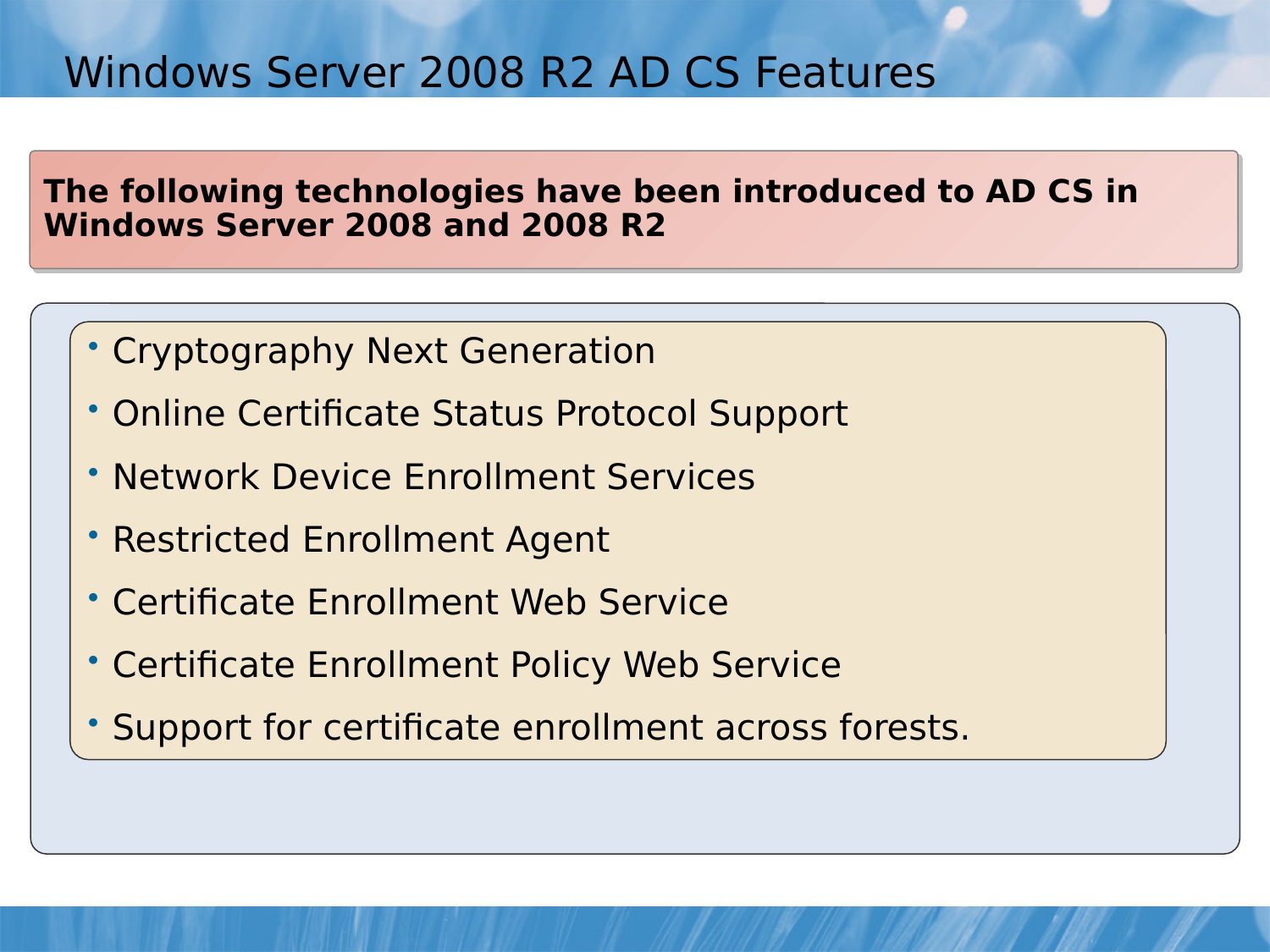

# Windows Server 2008 R2 AD CS Features
The following technologies have been introduced to AD CS in Windows Server 2008 and 2008 R2

Cryptography Next Generation
Online Certificate Status Protocol Support
Network Device Enrollment Services
Restricted Enrollment Agent
Certificate Enrollment Web Service
Certificate Enrollment Policy Web Service
Support for certificate enrollment across forests.